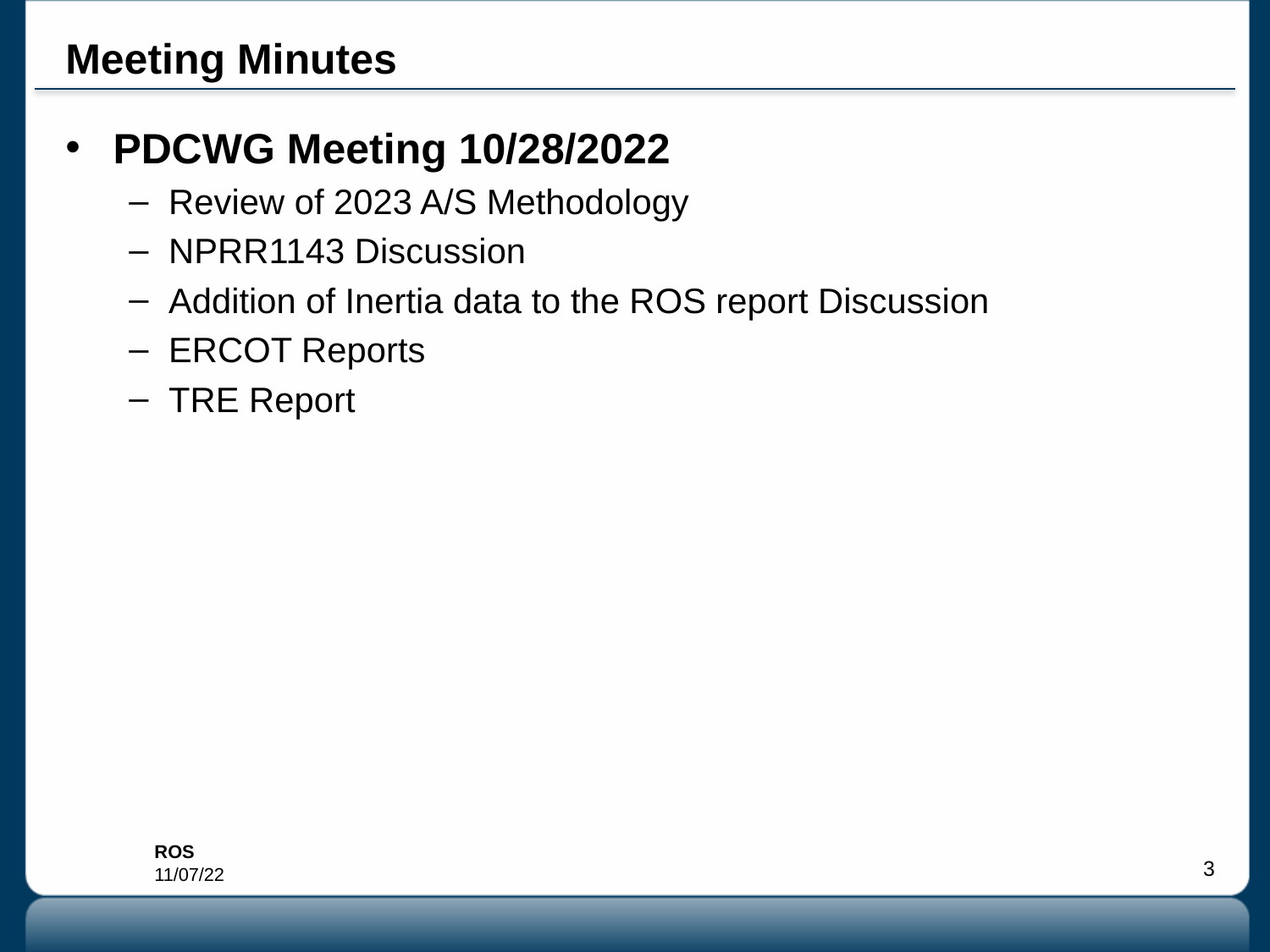

# Meeting Minutes
PDCWG Meeting 10/28/2022
Review of 2023 A/S Methodology
NPRR1143 Discussion
Addition of Inertia data to the ROS report Discussion
ERCOT Reports
TRE Report